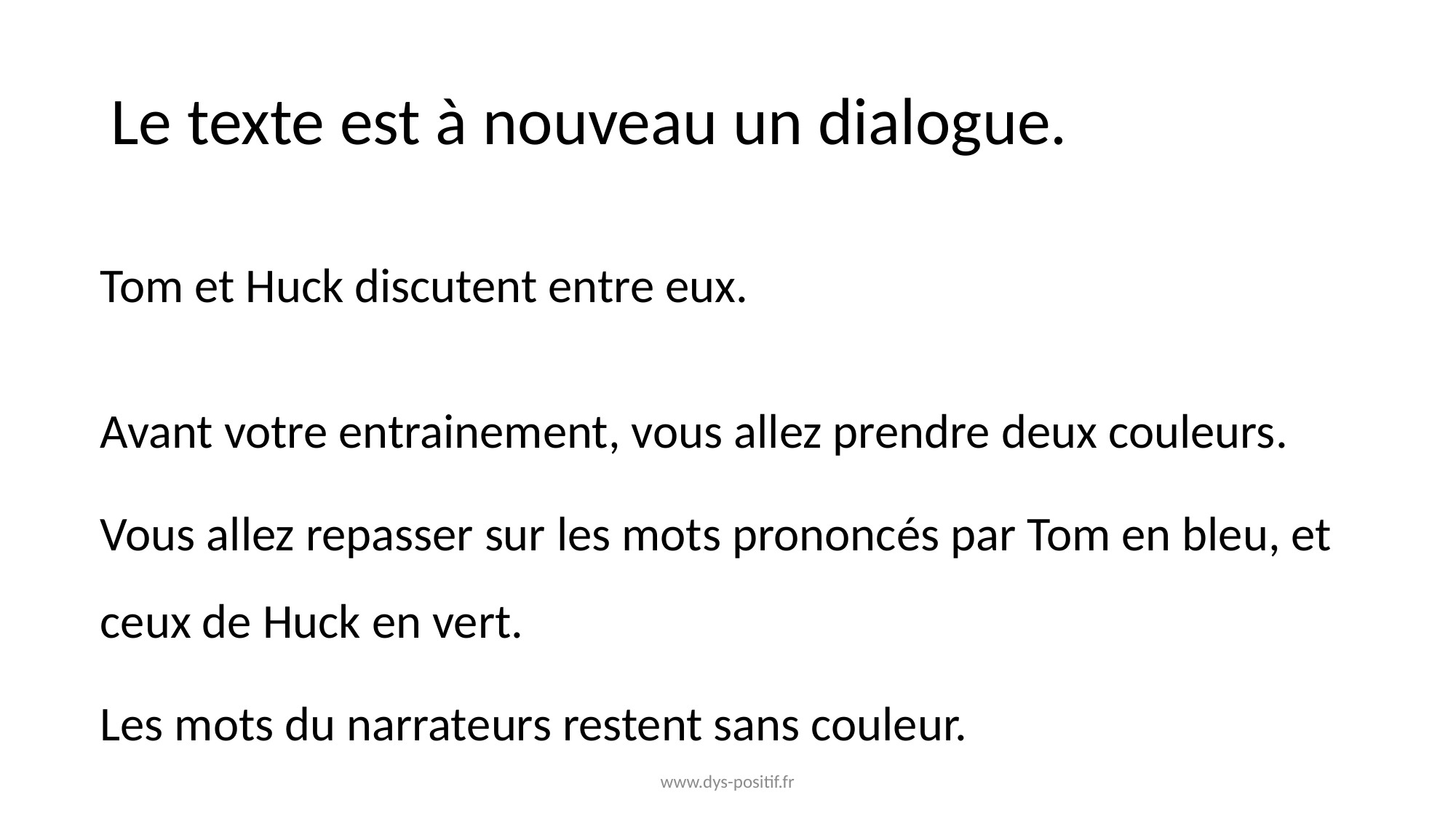

# Le texte est à nouveau un dialogue.

Tom et Huck discutent entre eux.
Avant votre entrainement, vous allez prendre deux couleurs.
Vous allez repasser sur les mots prononcés par Tom en bleu, et ceux de Huck en vert.
Les mots du narrateurs restent sans couleur.
www.dys-positif.fr